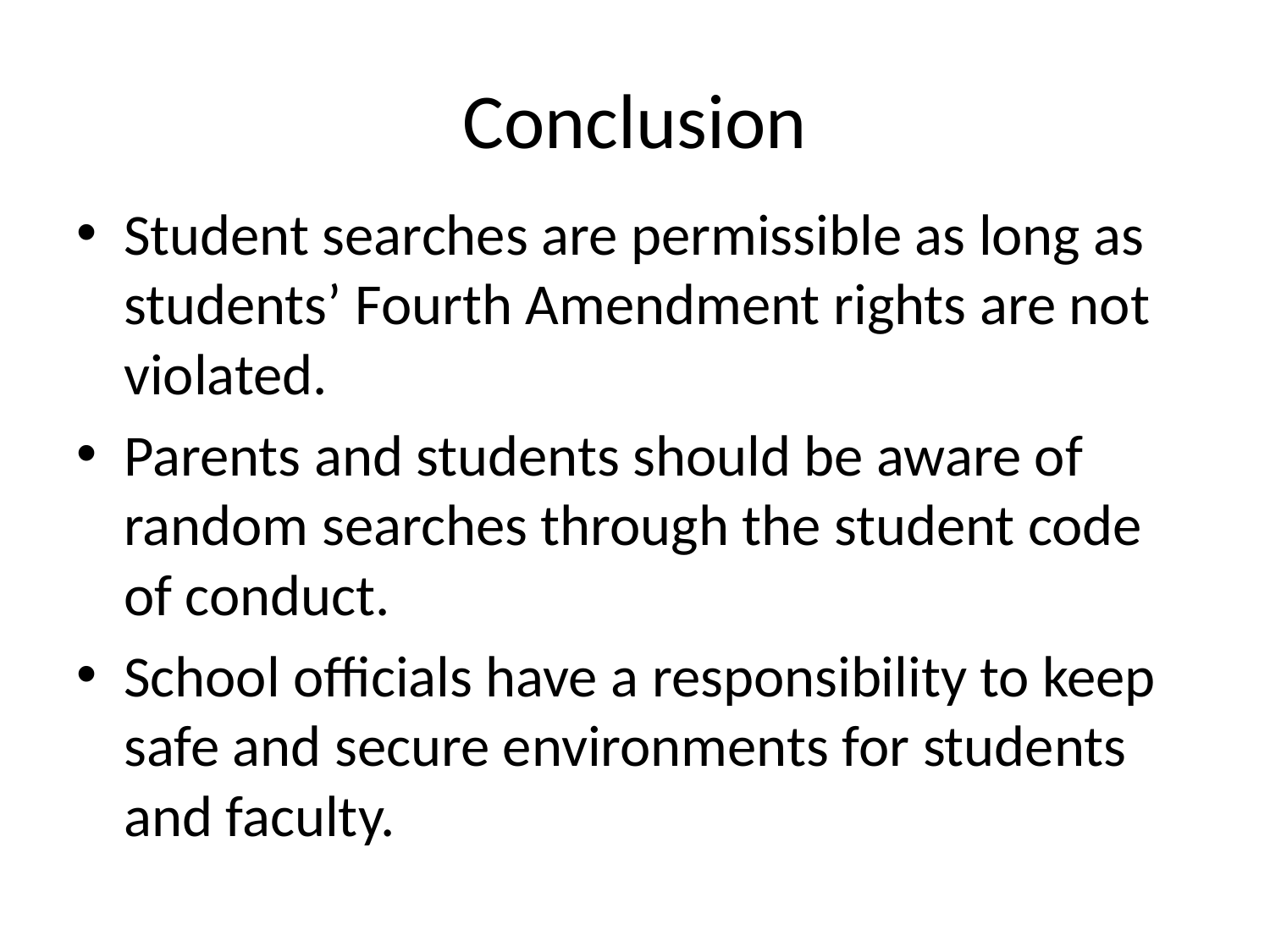

# Conclusion
Student searches are permissible as long as students’ Fourth Amendment rights are not violated.
Parents and students should be aware of random searches through the student code of conduct.
School officials have a responsibility to keep safe and secure environments for students and faculty.